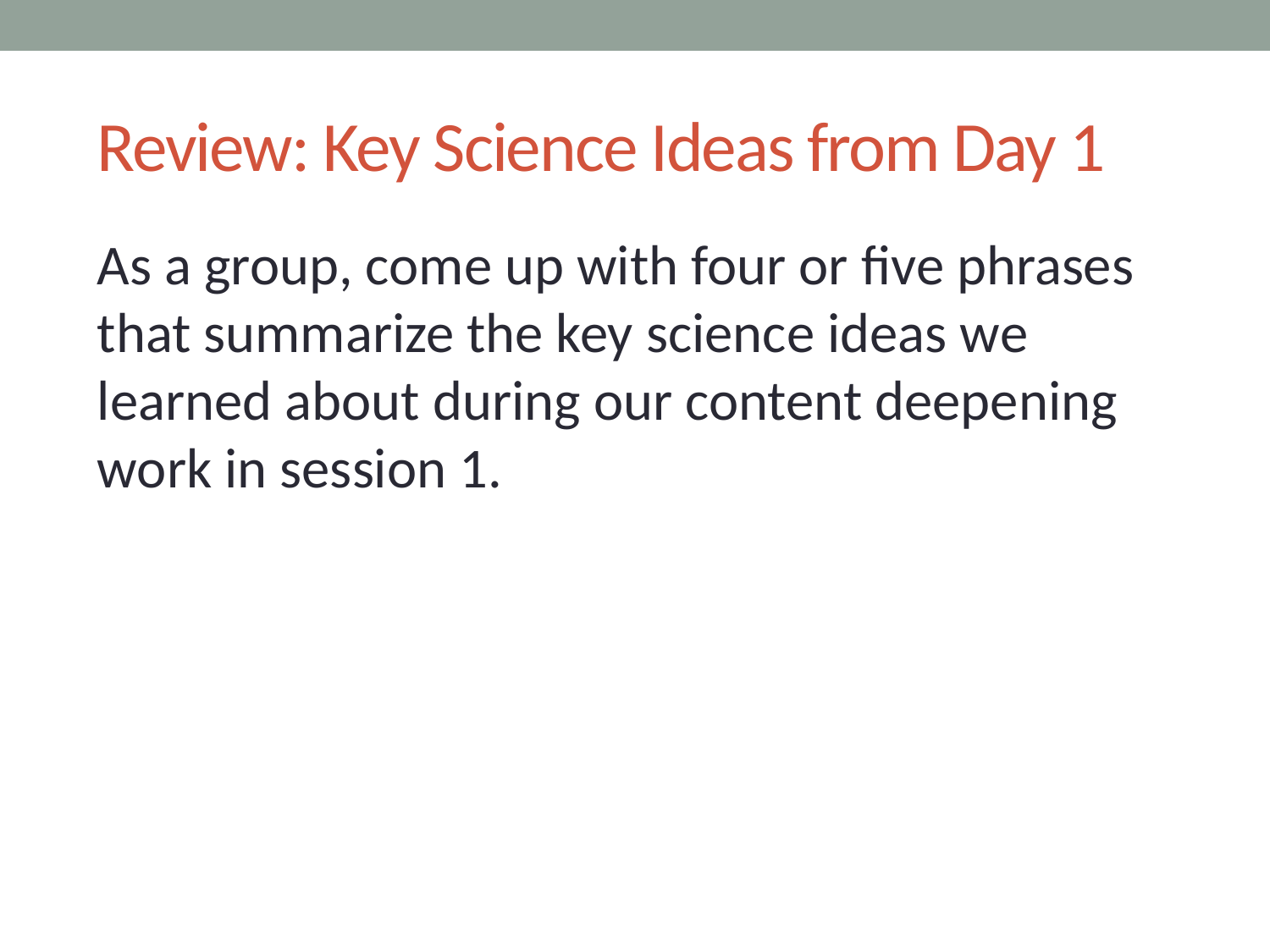

# Review: Key Science Ideas from Day 1
As a group, come up with four or five phrases that summarize the key science ideas we learned about during our content deepening work in session 1.